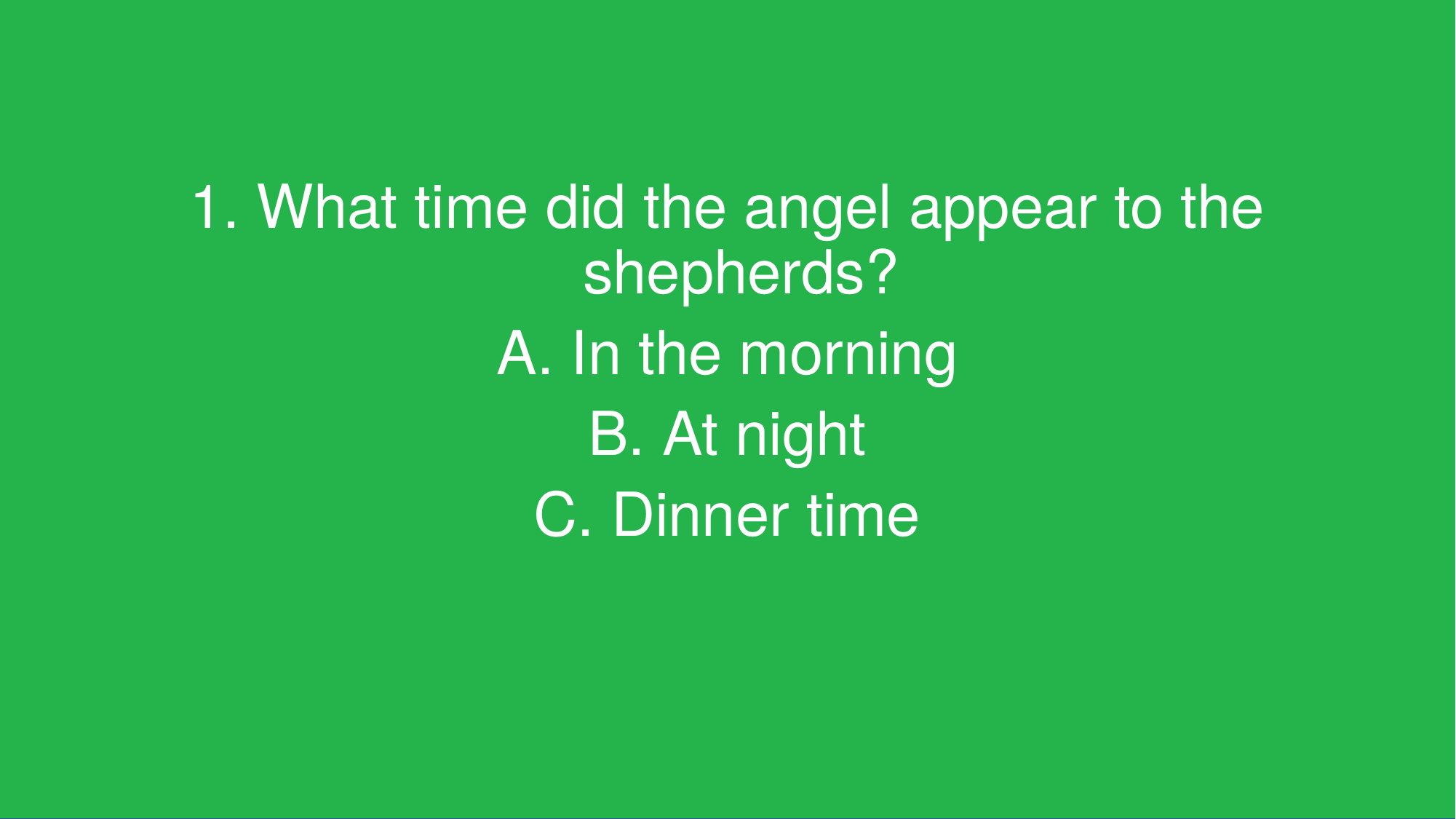

1. What time did the angel appear to the shepherds?
A. In the morning
B. At night
C. Dinner time